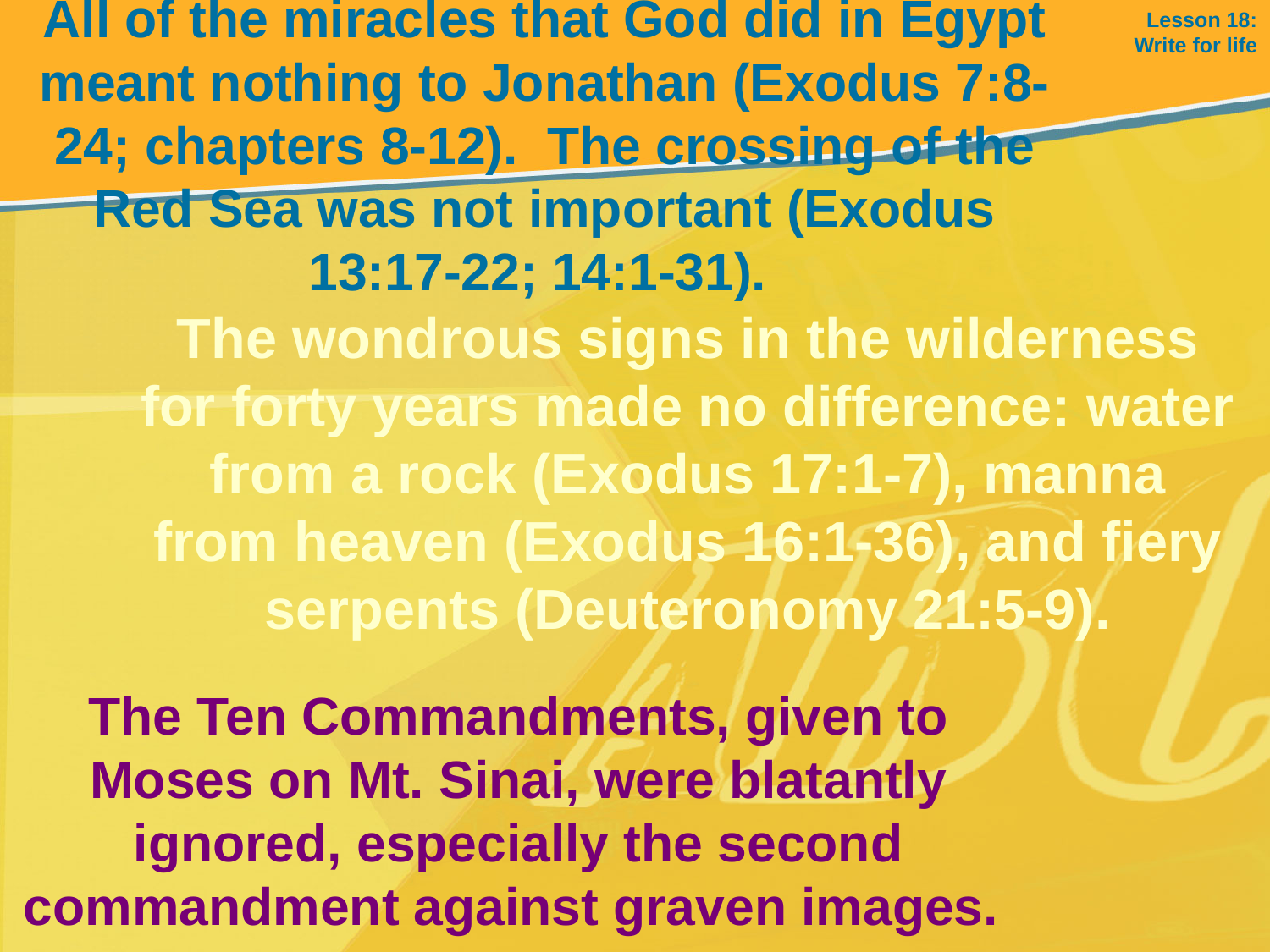

Lesson 18: Write for life
All of the miracles that God did in Egypt meant nothing to Jonathan (Exodus 7:8-24; chapters 8-12).  The crossing of the Red Sea was not important (Exodus 13:17-22; 14:1-31).
The wondrous signs in the wilderness for forty years made no difference: water from a rock (Exodus 17:1-7), manna from heaven (Exodus 16:1-36), and fiery serpents (Deuteronomy 21:5-9).
The Ten Commandments, given to Moses on Mt. Sinai, were blatantly ignored, especially the second commandment against graven images.